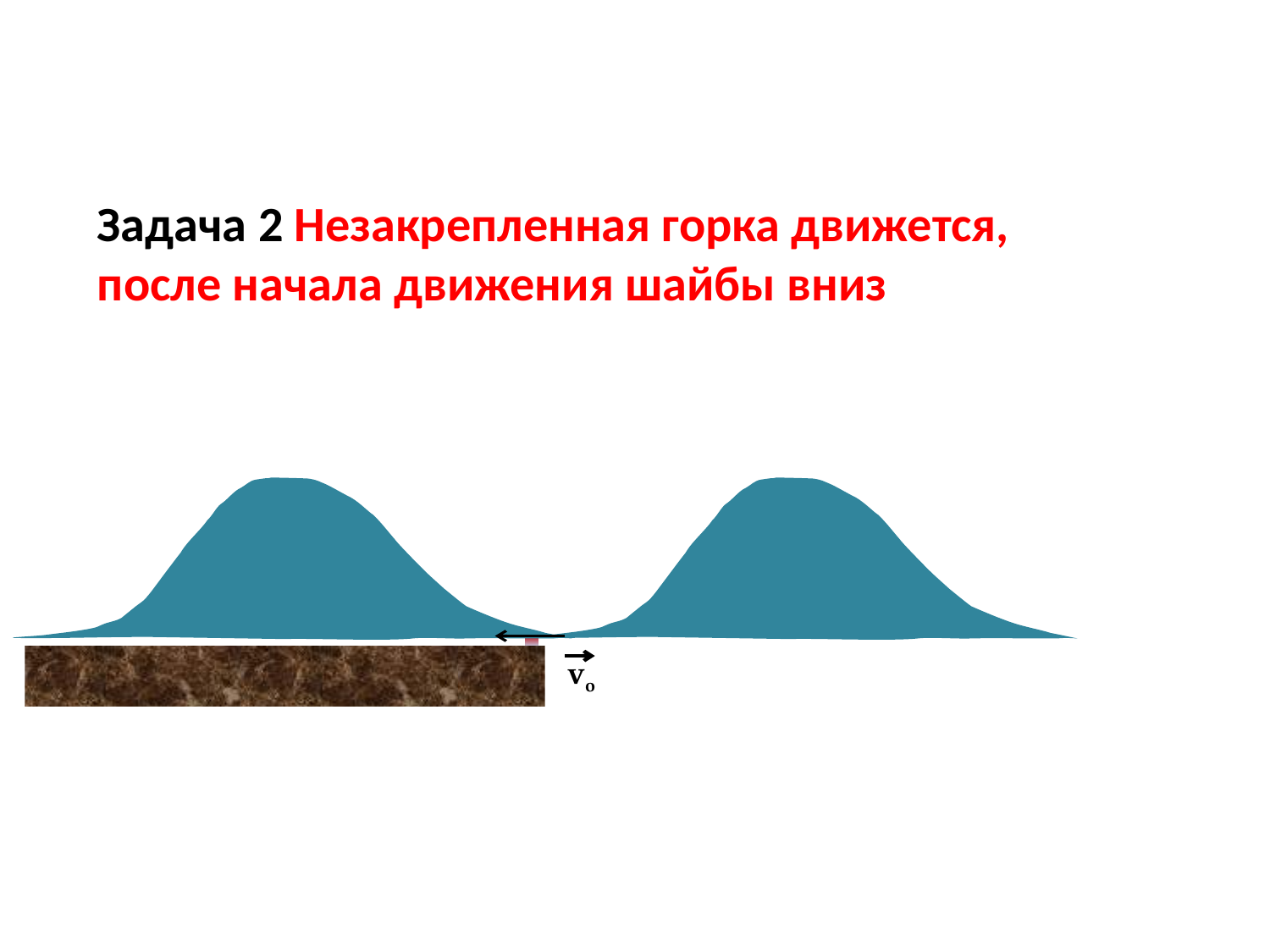

Задача 2 Незакрепленная горка движется, после начала движения шайбы вниз

vo